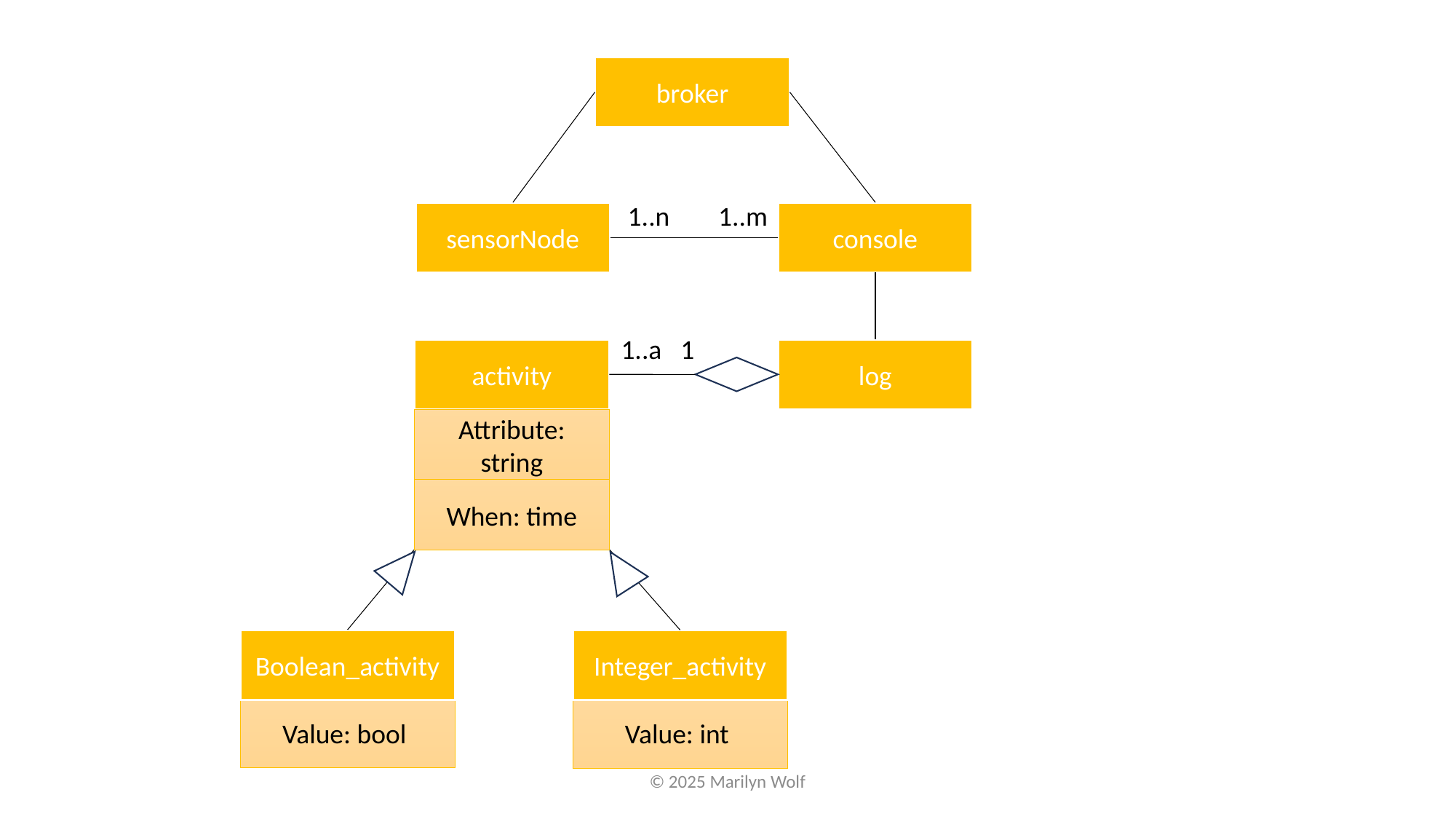

broker
1..n
1..m
console
sensorNode
1..a
1
activity
log

Attribute: string
When: time

Boolean_activity
Integer_activity
Value: bool
Value: int
© 2025 Marilyn Wolf